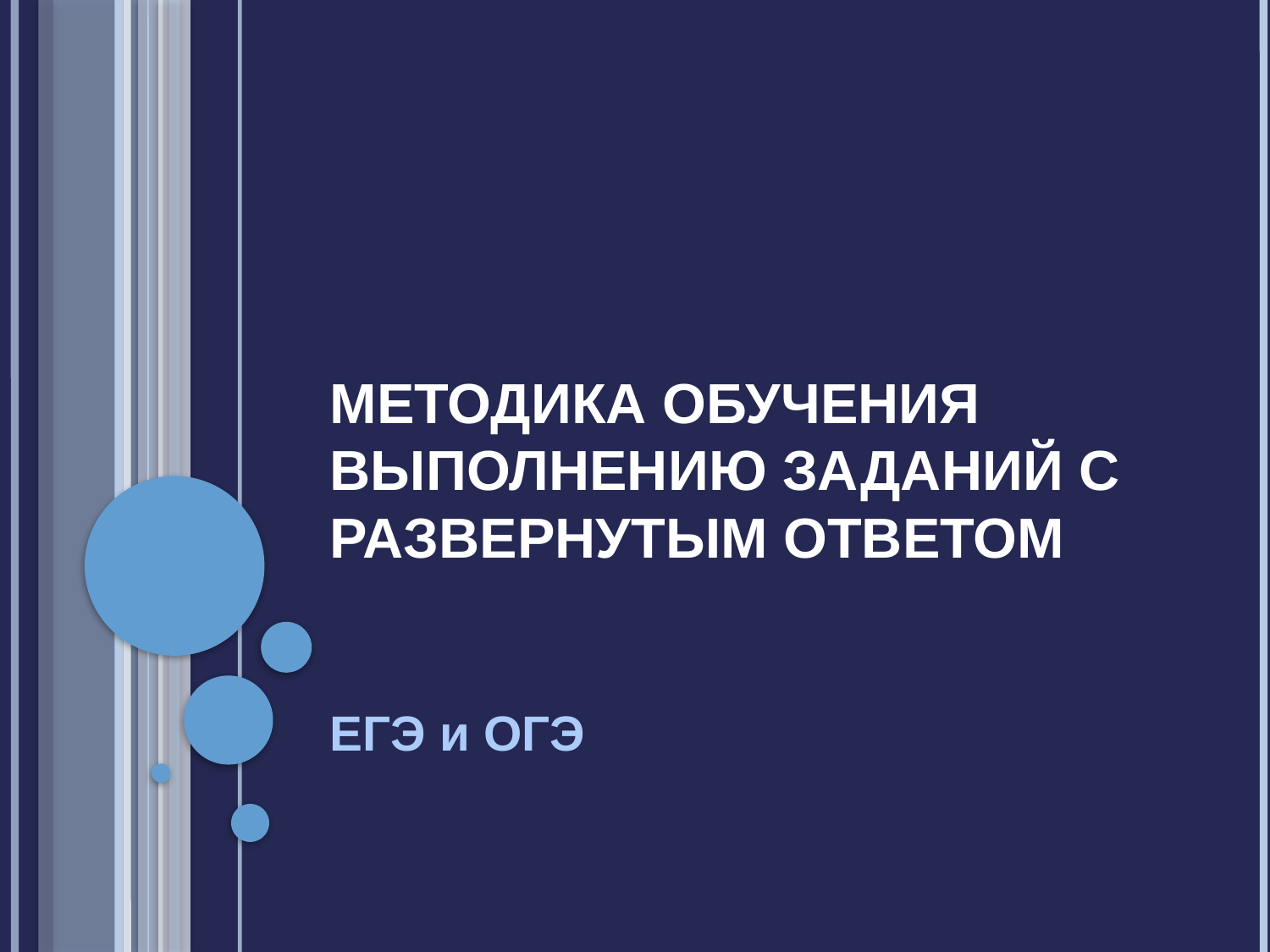

# Методика обучения выполнению заданий с развернутым ответом
ЕГЭ и ОГЭ